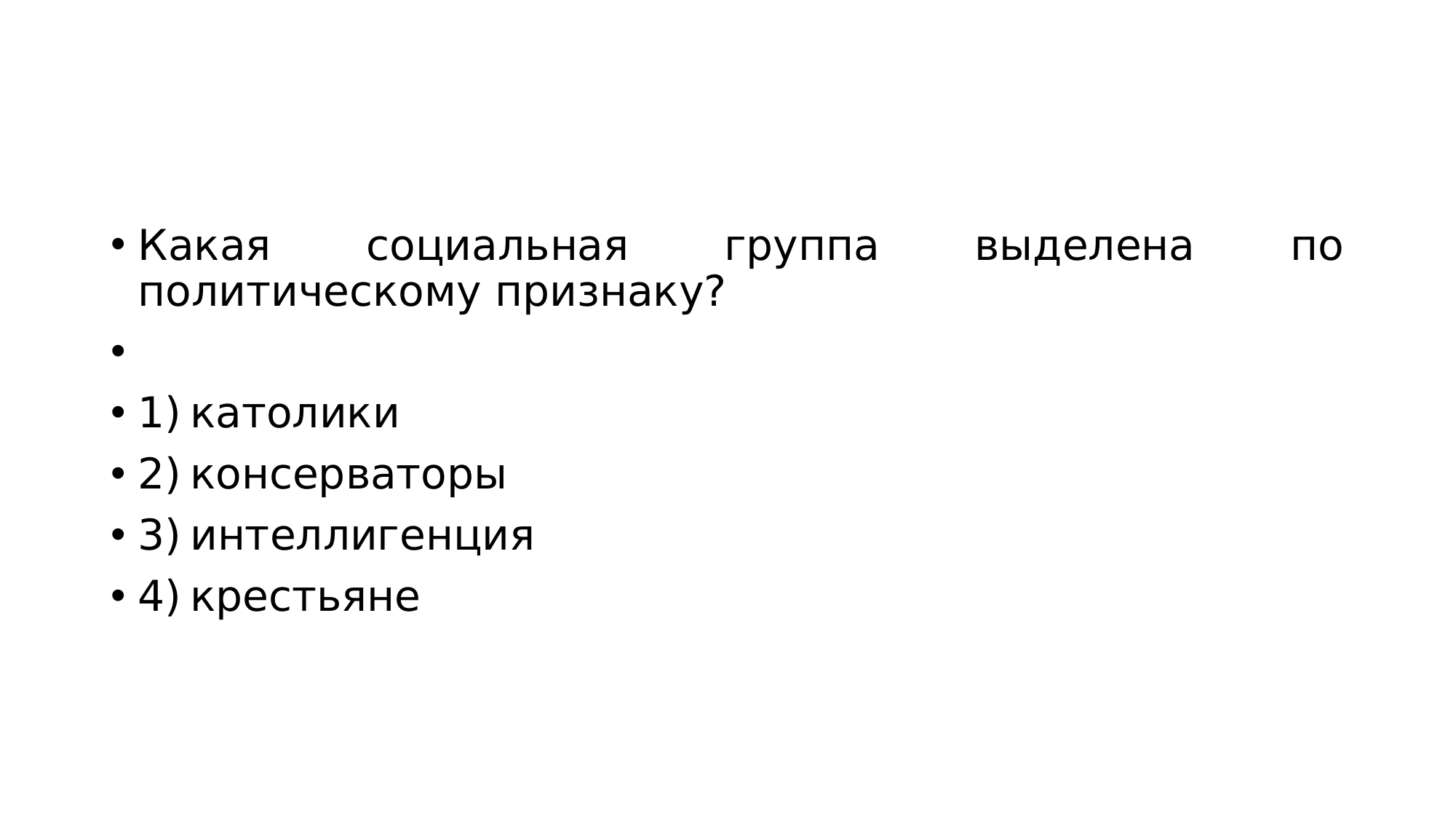

#
Какая социальная группа выделена по политическому признаку?

1) католики
2) консерваторы
3) интеллигенция
4) крестьяне